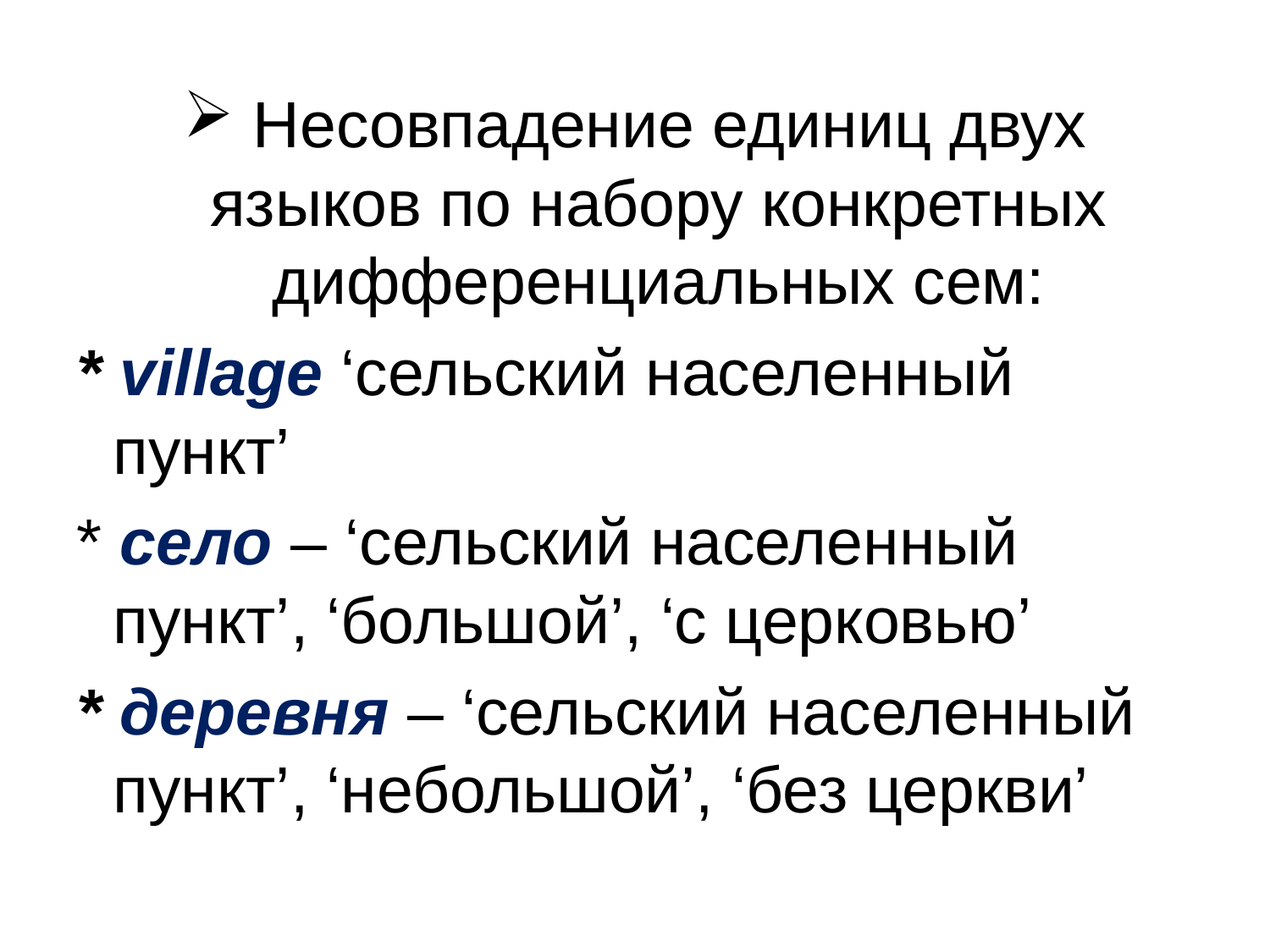

Несовпадение единиц двух языков по набору конкретных дифференциальных сем:
* village ‘сельский населенный пункт’
* село – ‘сельский населенный пункт’, ‘большой’, ‘с церковью’
* деревня – ‘сельский населенный пункт’, ‘небольшой’, ‘без церкви’